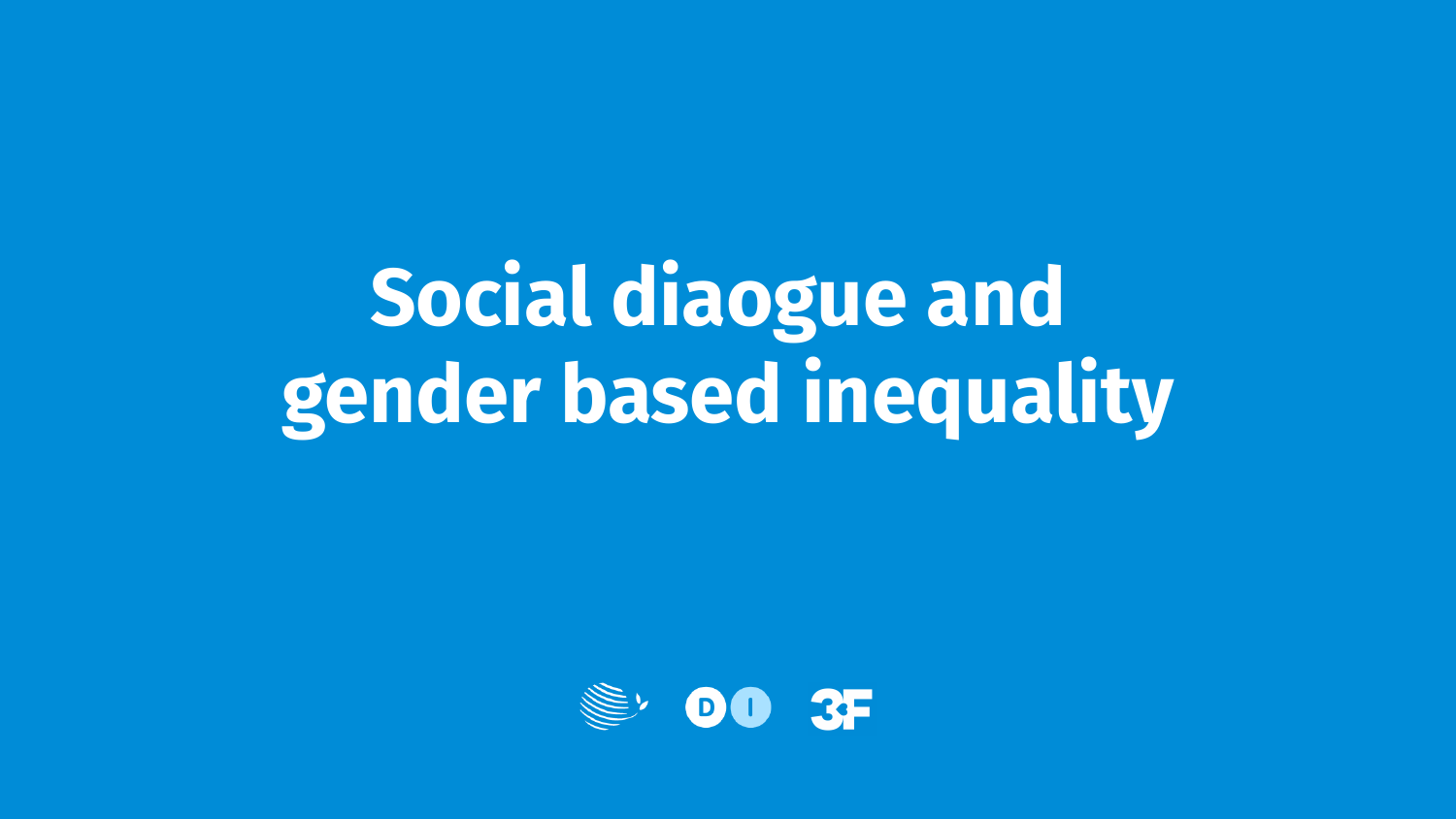

# Social diaogue and gender based inequality